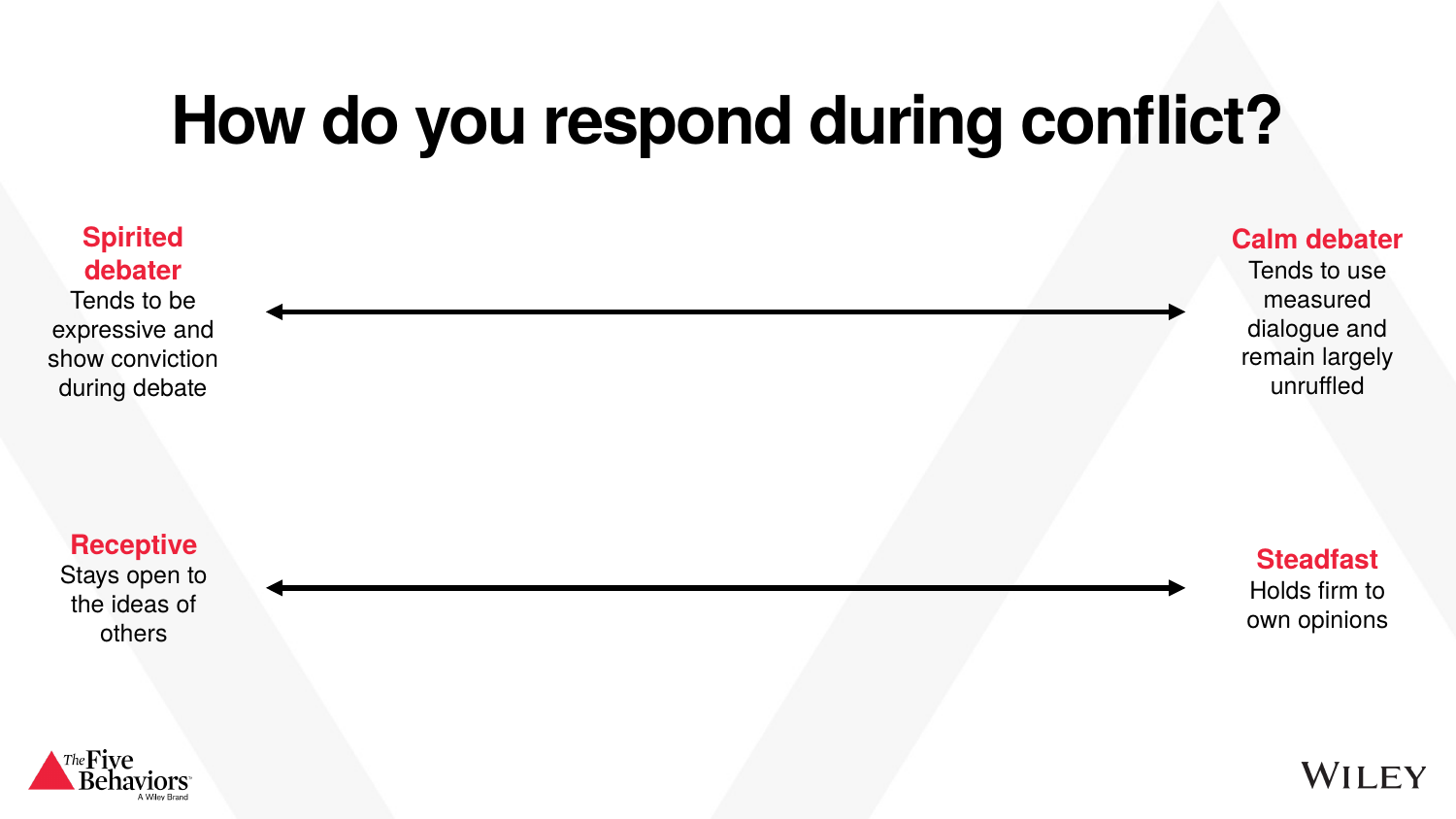

# How do you respond during conflict?
Spirited debater
Tends to be expressive and show conviction during debate
Calm debater
Tends to use measured dialogue and remain largely unruffled
Receptive
Stays open to the ideas of others
Steadfast
Holds firm to own opinions